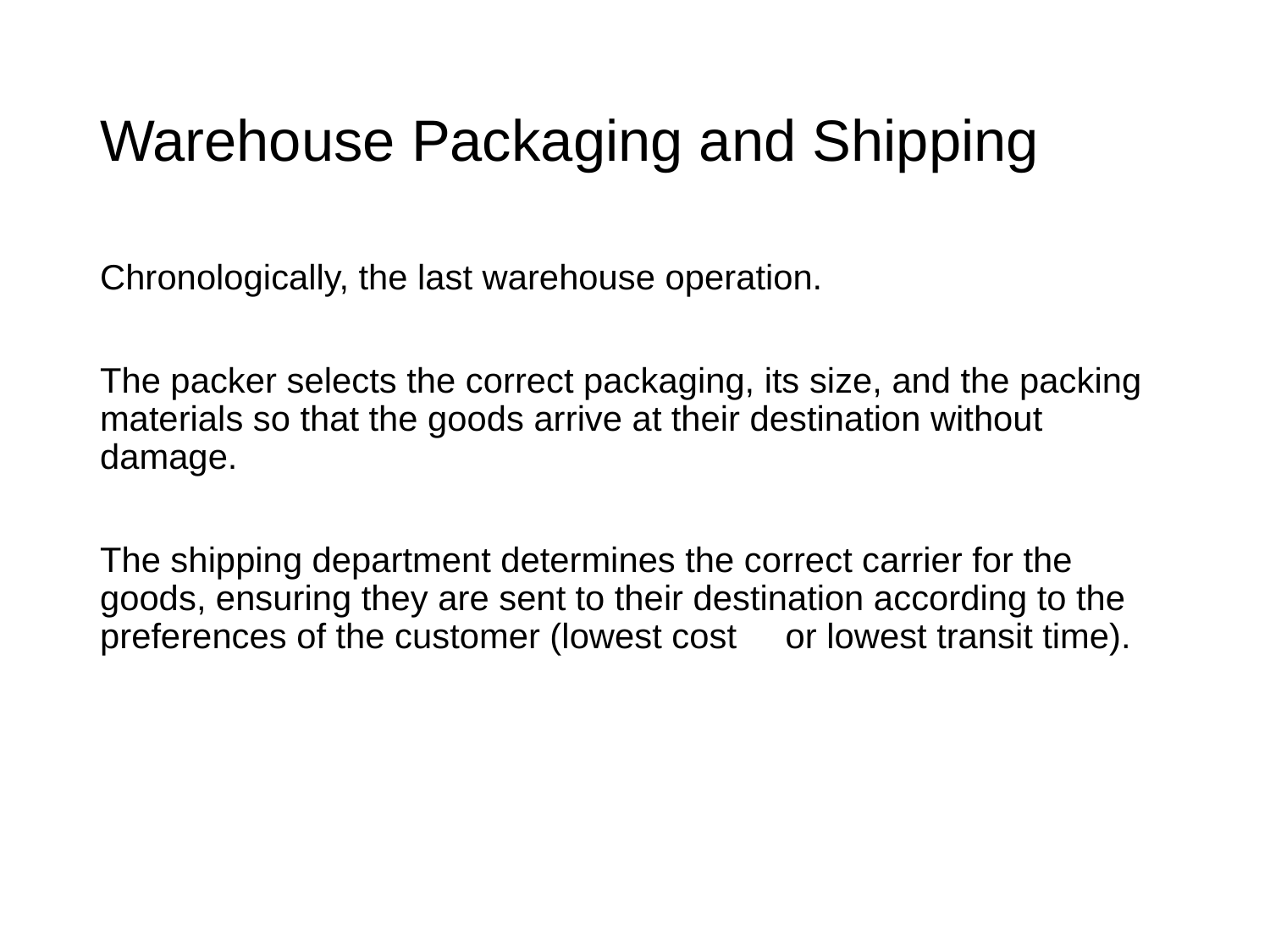

# Warehouse Packaging and Shipping
Chronologically, the last warehouse operation.

The packer selects the correct packaging, its size, and the packing materials so that the goods arrive at their destination without damage.

The shipping department determines the correct carrier for the goods, ensuring they are sent to their destination according to the preferences of the customer (lowest cost     or lowest transit time).